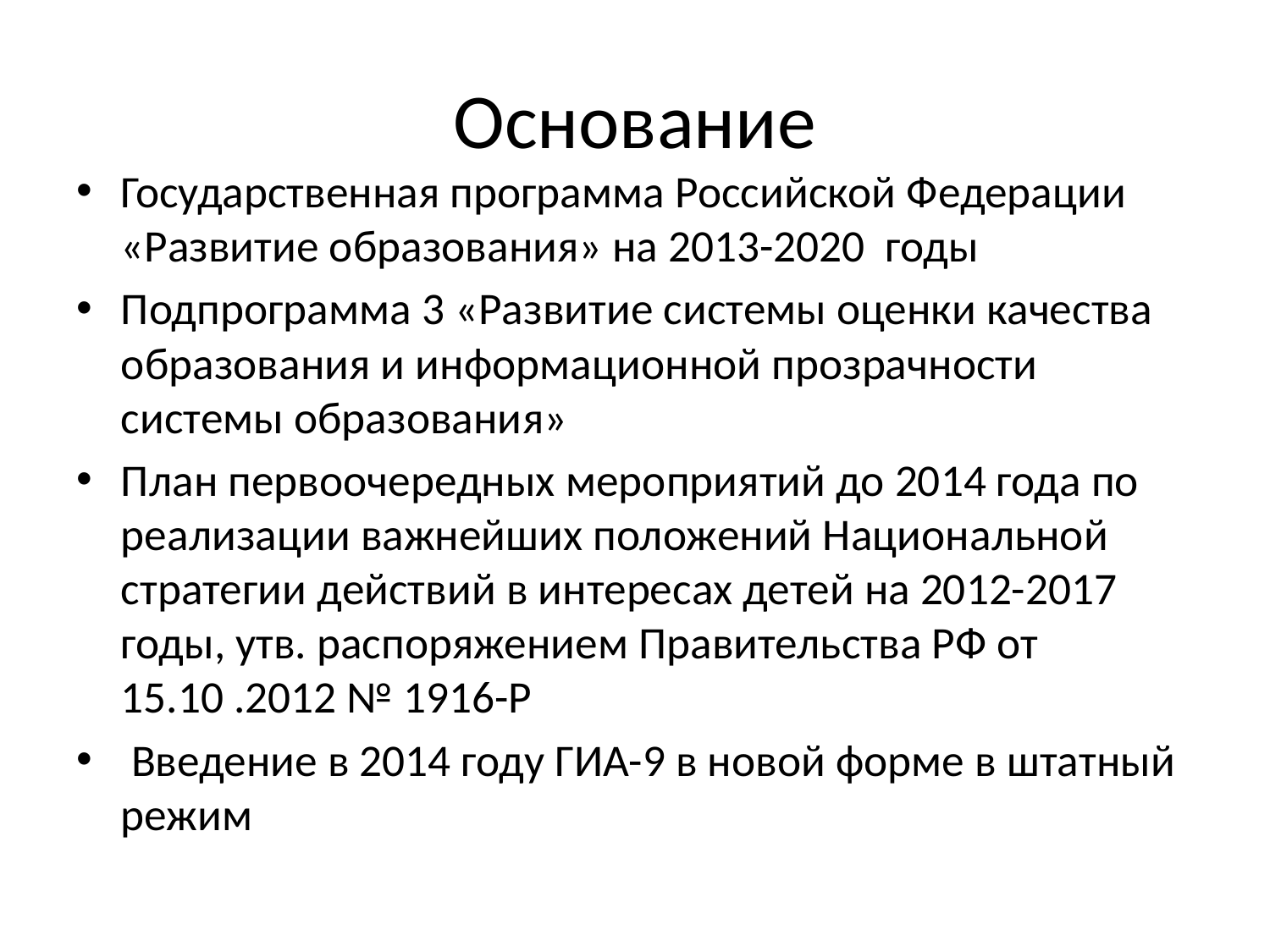

# Основание
Государственная программа Российской Федерации «Развитие образования» на 2013-2020  годы
Подпрограмма 3 «Развитие системы оценки качества образования и информационной прозрачности системы образования»
План первоочередных мероприятий до 2014 года по реализации важнейших положений Национальной стратегии действий в интересах детей на 2012-2017 годы, утв. распоряжением Правительства РФ от 15.10 .2012 № 1916-Р
 Введение в 2014 году ГИА-9 в новой форме в штатный режим